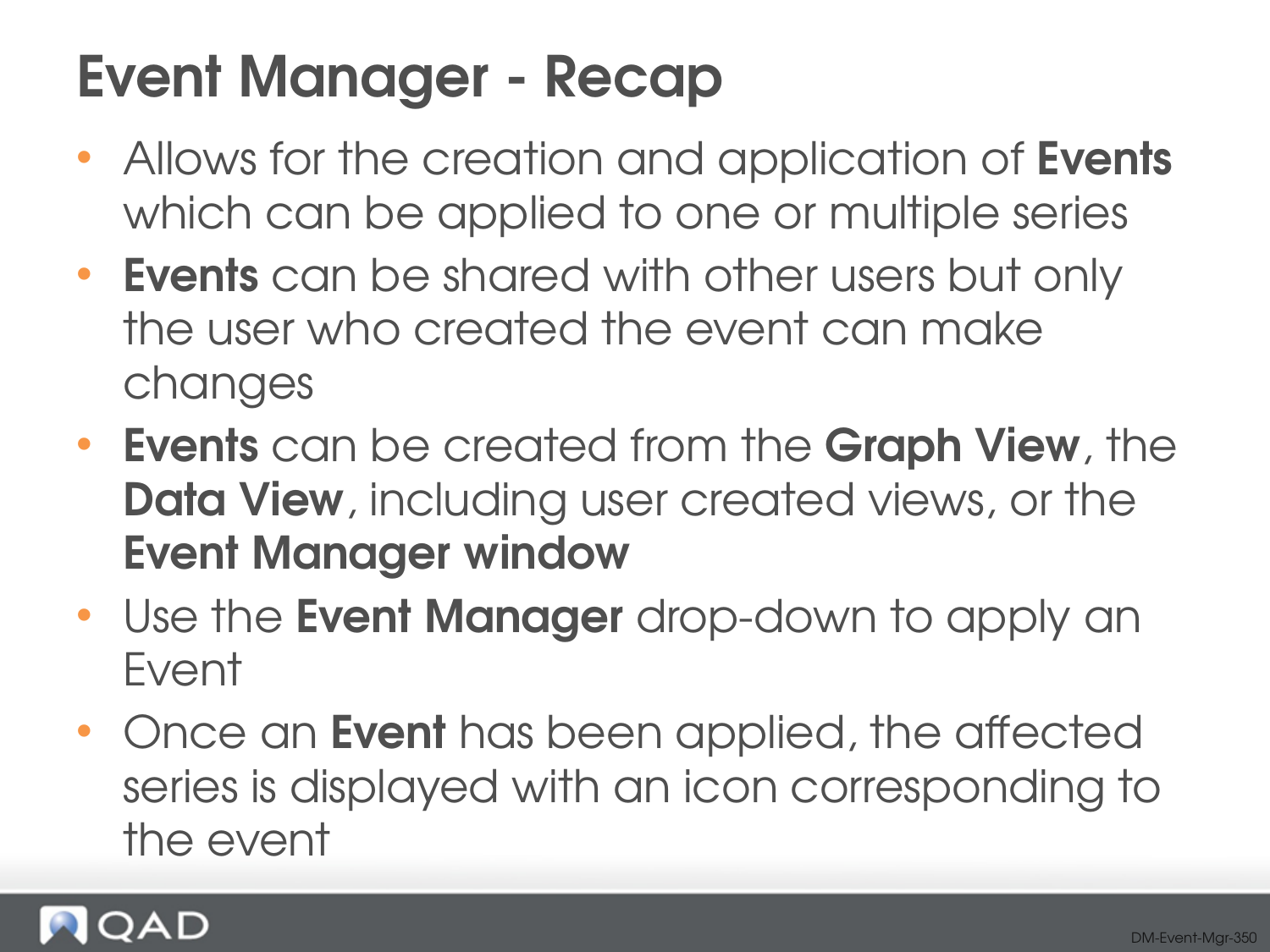

# Event Manager - Recap
Allows for the creation and application of Events which can be applied to one or multiple series
Events can be shared with other users but only the user who created the event can make changes
Events can be created from the Graph View, the Data View, including user created views, or the Event Manager window
Use the Event Manager drop-down to apply an Event
Once an Event has been applied, the affected series is displayed with an icon corresponding to the event
DM-Event-Mgr-350